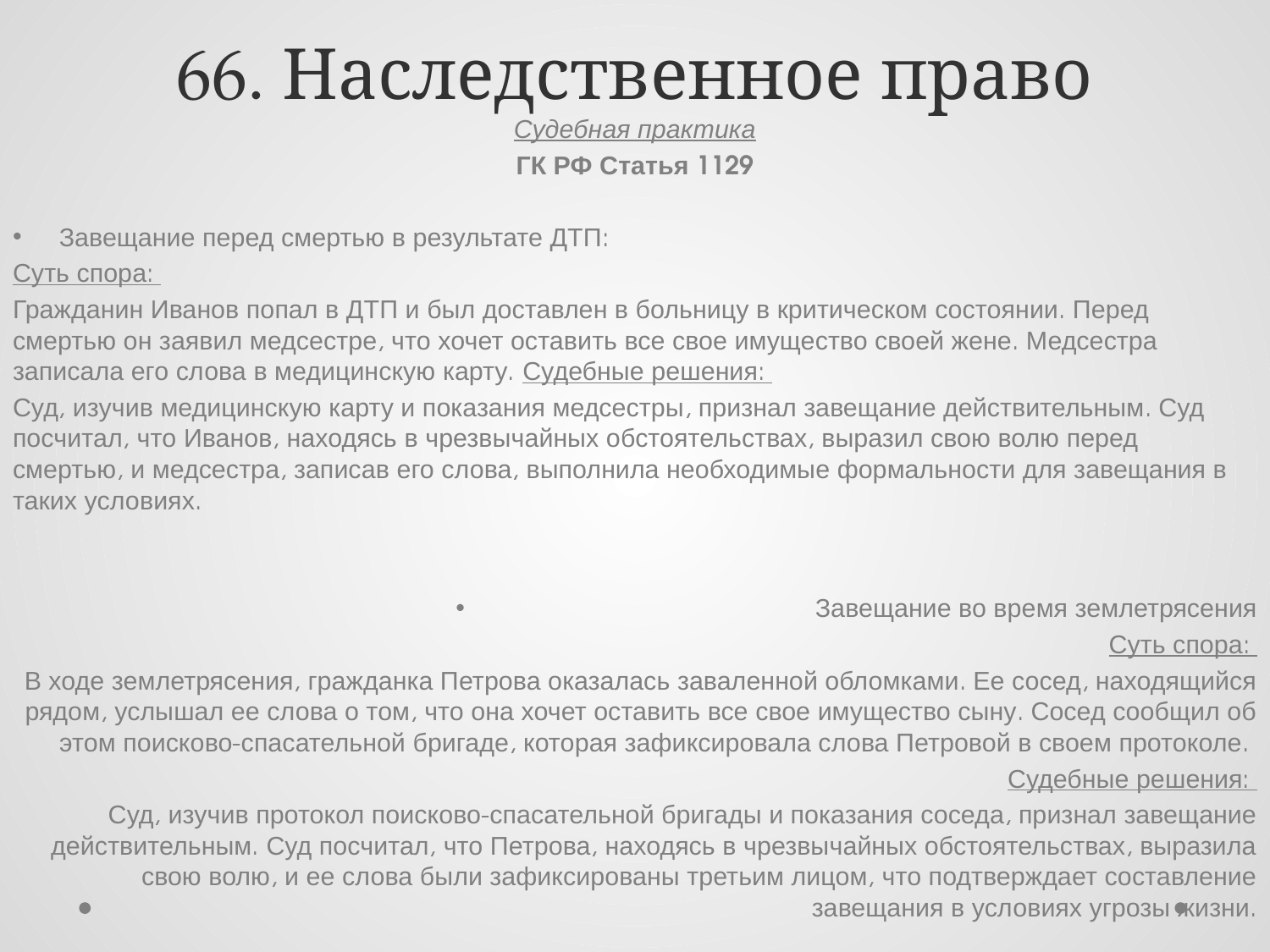

# 66. Наследственное право
Судебная практика
ГК РФ Статья 1129

Завещание перед смертью в результате ДТП:
Суть спора:
Гражданин Иванов попал в ДТП и был доставлен в больницу в критическом состоянии. Перед смертью он заявил медсестре, что хочет оставить все свое имущество своей жене. Медсестра записала его слова в медицинскую карту. Судебные решения:
Суд, изучив медицинскую карту и показания медсестры, признал завещание действительным. Суд посчитал, что Иванов, находясь в чрезвычайных обстоятельствах, выразил свою волю перед смертью, и медсестра, записав его слова, выполнила необходимые формальности для завещания в таких условиях.

Завещание во время землетрясения
 Суть спора:
В ходе землетрясения, гражданка Петрова оказалась заваленной обломками. Ее сосед, находящийся рядом, услышал ее слова о том, что она хочет оставить все свое имущество сыну. Сосед сообщил об этом поисково-спасательной бригаде, которая зафиксировала слова Петровой в своем протоколе.
Судебные решения:
Суд, изучив протокол поисково-спасательной бригады и показания соседа, признал завещание действительным. Суд посчитал, что Петрова, находясь в чрезвычайных обстоятельствах, выразила свою волю, и ее слова были зафиксированы третьим лицом, что подтверждает составление завещания в условиях угрозы жизни.